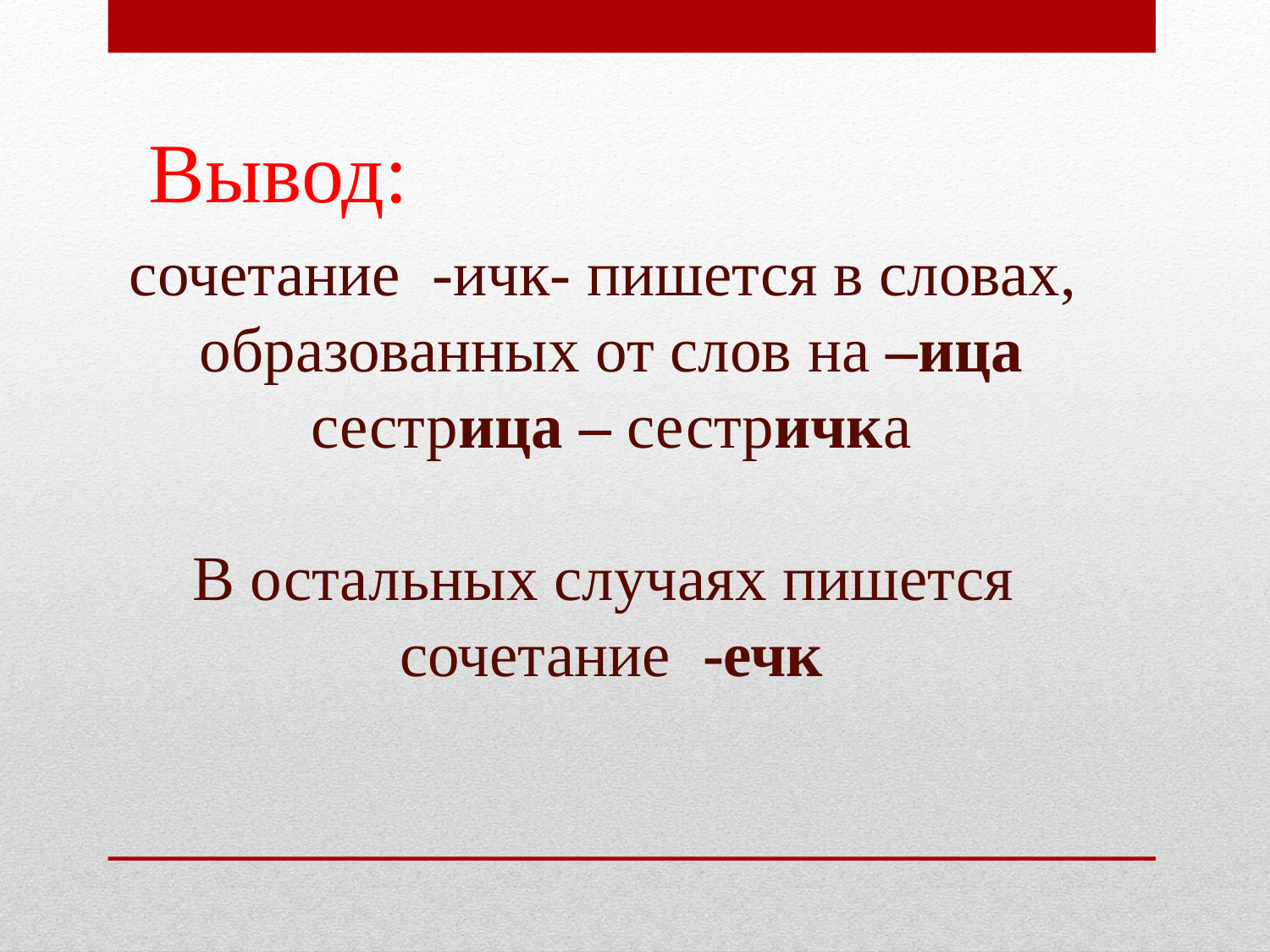

Вывод:
сочетание  -ичк- пишется в словах,
образованных от слов на –ица
сестрица – сестричка

В остальных случаях пишется
сочетание  -ечк